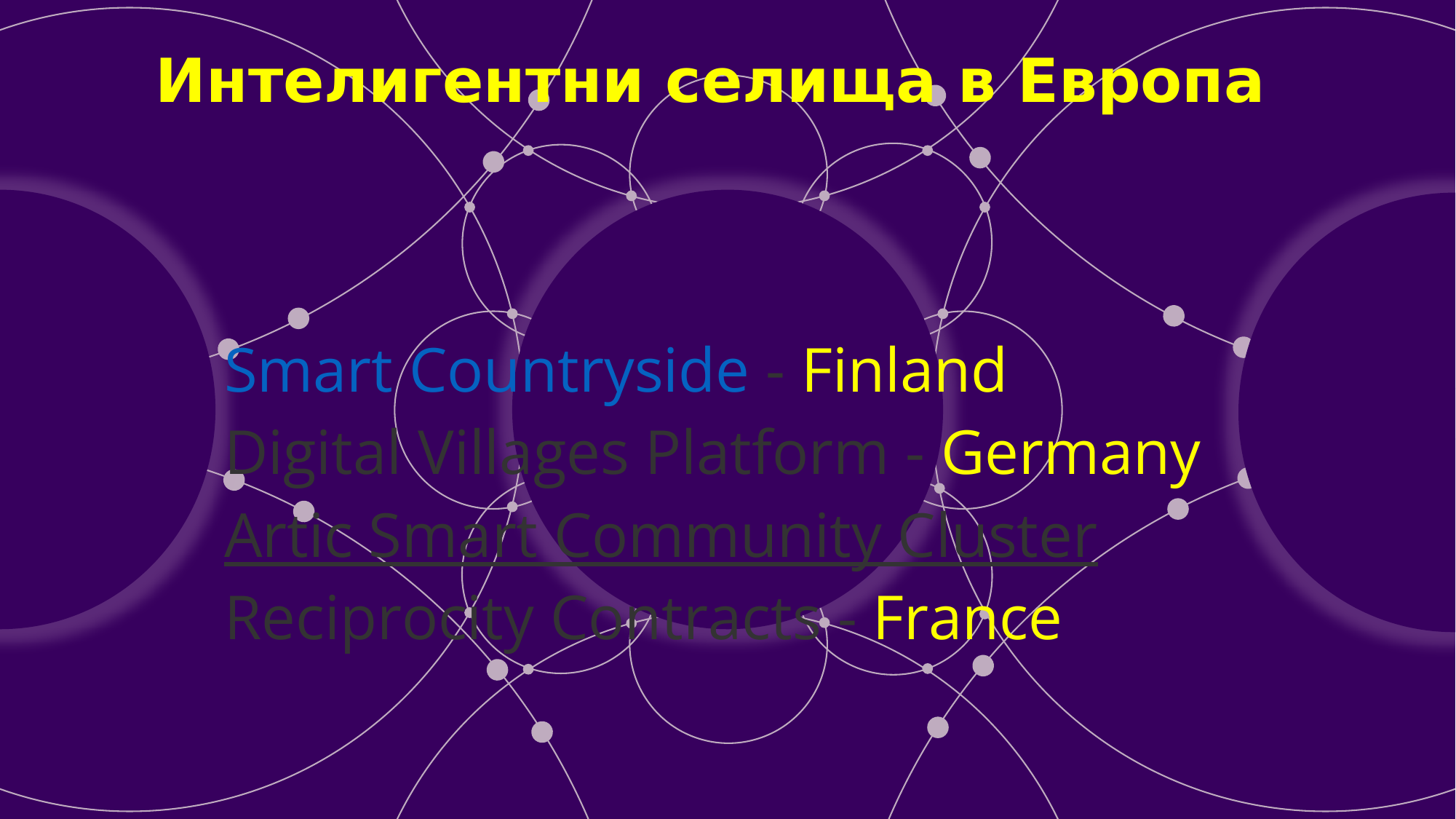

# Интелигентни селища в Европа
Smart Countryside - Finland
Digital Villages Platform - Germany
Artic Smart Community Cluster
Reciprocity Contracts - France